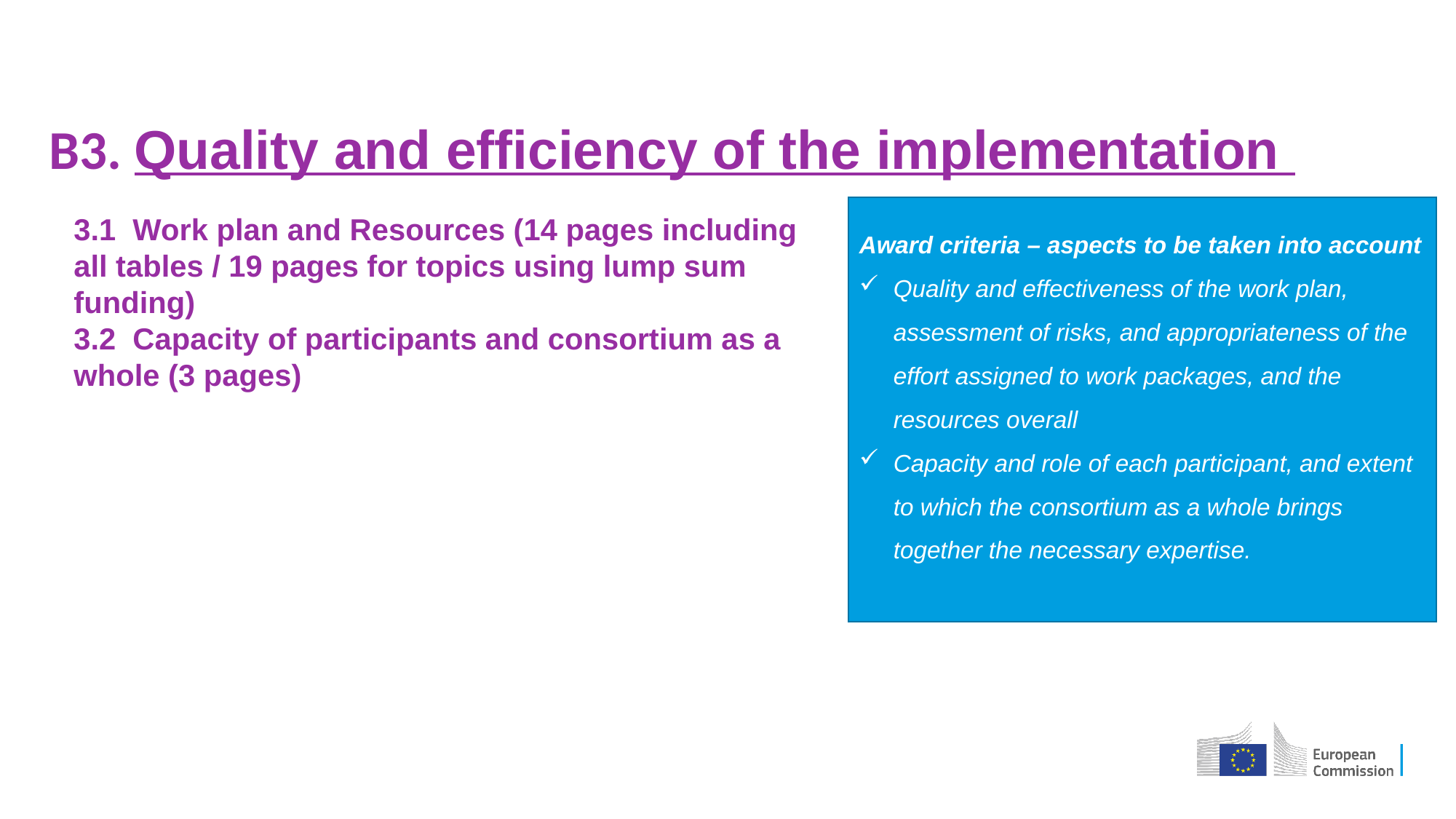

# B3. Quality and efficiency of the implementation
3.1  Work plan and Resources (14 pages including all tables / 19 pages for topics using lump sum funding)
3.2  Capacity of participants and consortium as a whole (3 pages)

Award criteria – aspects to be taken into account
Quality and effectiveness of the work plan, assessment of risks, and appropriateness of the effort assigned to work packages, and the resources overall
Capacity and role of each participant, and extent to which the consortium as a whole brings together the necessary expertise.